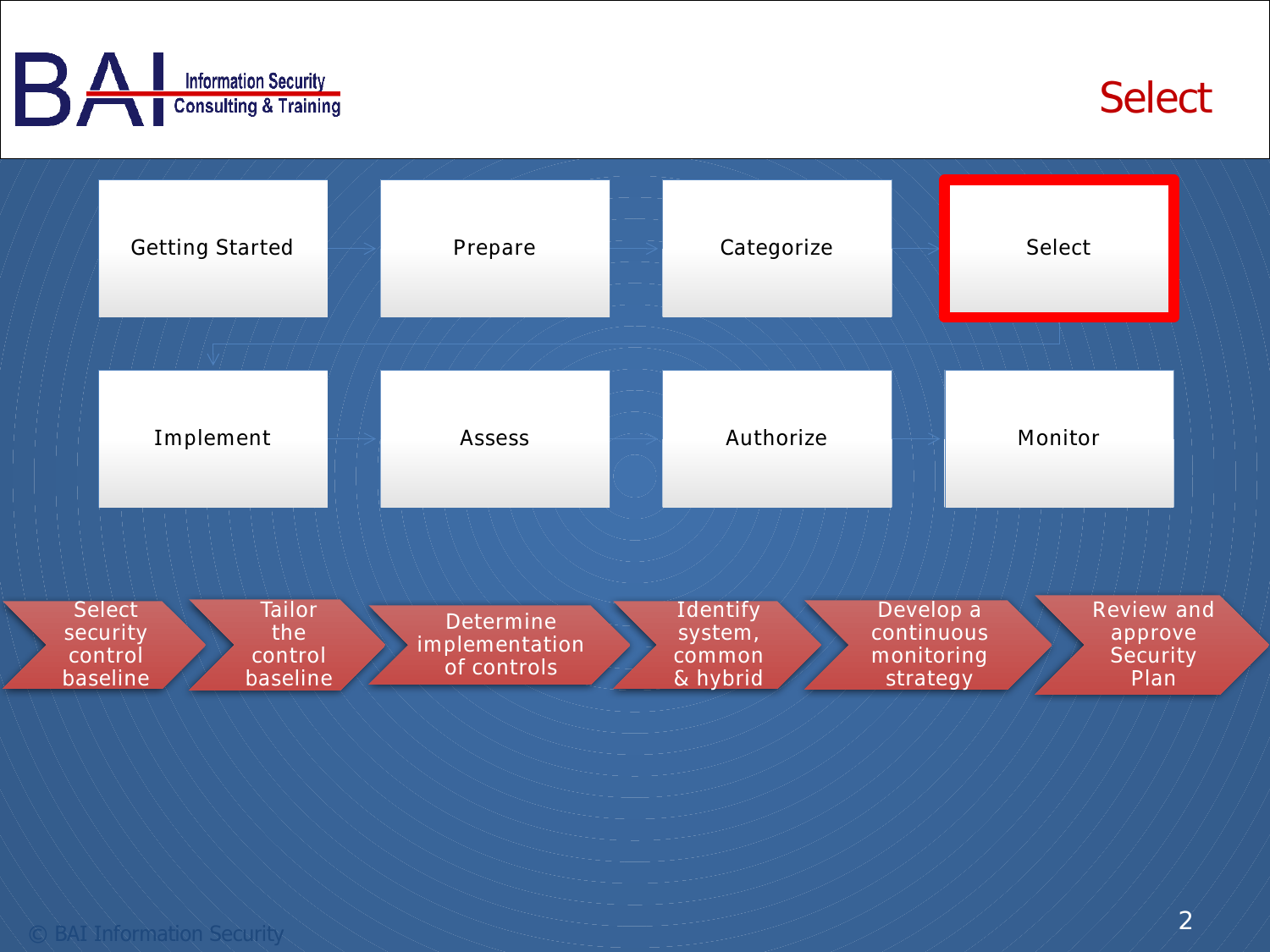

# Select

Getting Started

Prepare

Categorize

Select

Implement

Assess

Authorize
Monitor
Select security control baseline
Tailor the control baseline
Determine implementation of controls
Identify system, common & hybrid
Develop a continuous monitoring strategy
Review and approve Security Plan